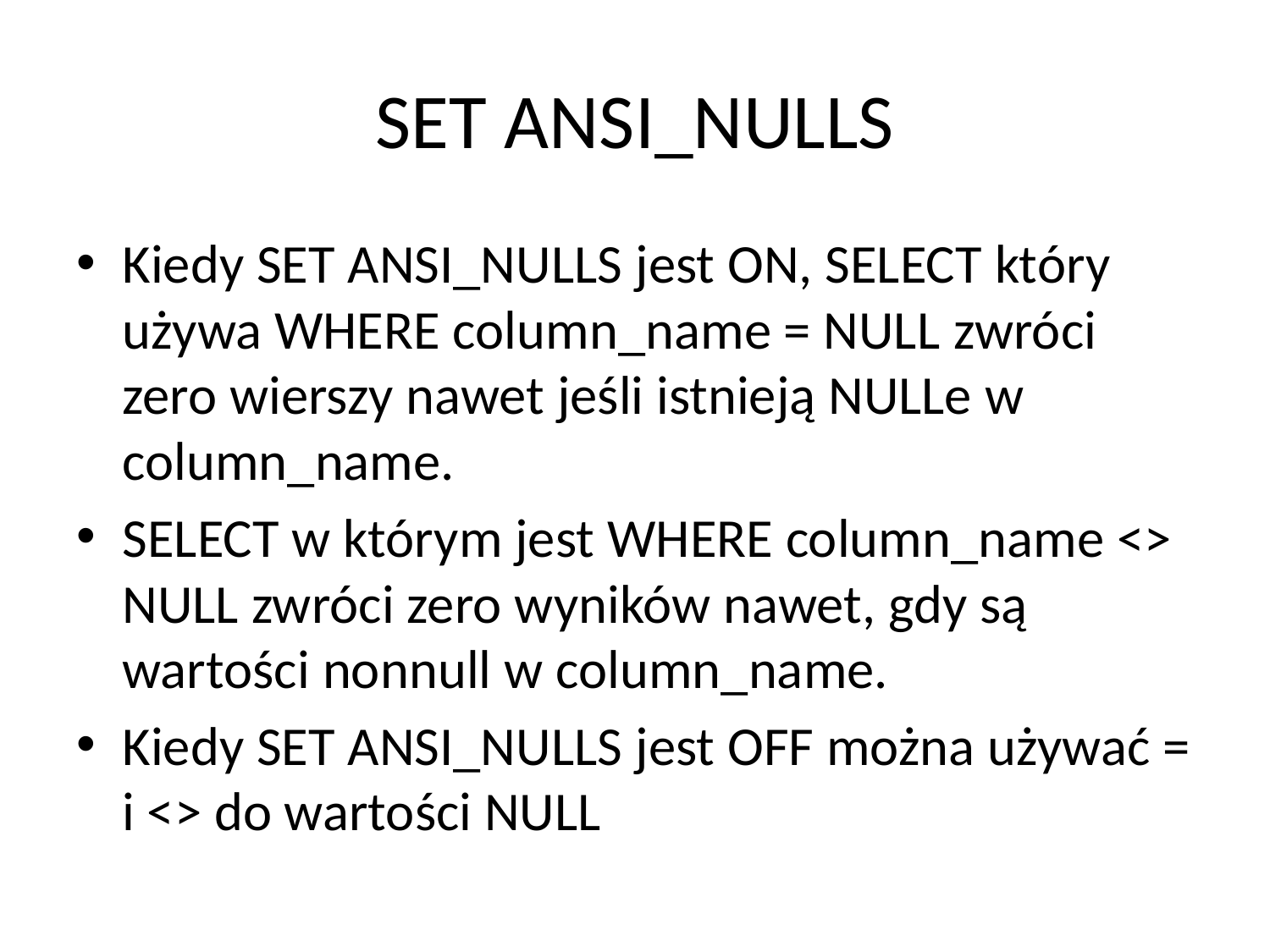

# SET ANSI_NULLS
Kiedy SET ANSI_NULLS jest ON, SELECT który używa WHERE column_name = NULL zwróci zero wierszy nawet jeśli istnieją NULLe w column_name.
SELECT w którym jest WHERE column_name <> NULL zwróci zero wyników nawet, gdy są wartości nonnull w column_name.
Kiedy SET ANSI_NULLS jest OFF można używać = i <> do wartości NULL